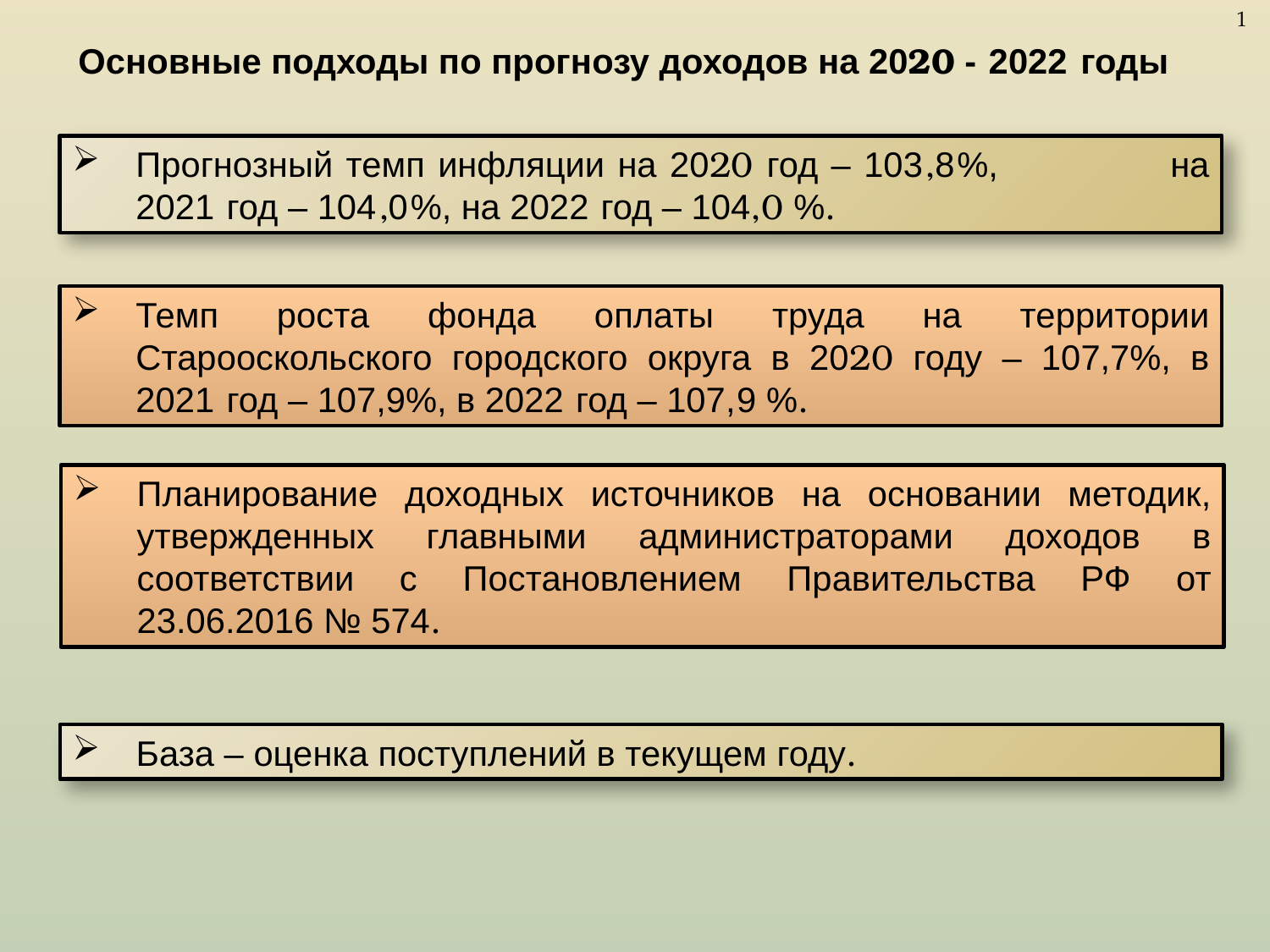

1
# Основные подходы по прогнозу доходов на 2020 - 2022 годы
Слайд 2
Прогнозный темп инфляции на 2020 год – 103,8%,            на 2021 год – 104,0%, на 2022 год – 104,0 %.
Темп роста фонда оплаты труда на территории Старооскольского городского округа в 2020 году – 107,7%, в 2021 год – 107,9%, в 2022 год – 107,9 %.
Планирование доходных источников на основании методик, утвержденных главными администраторами доходов в соответствии с Постановлением Правительства РФ от 23.06.2016 № 574.

База – оценка поступлений в текущем году.